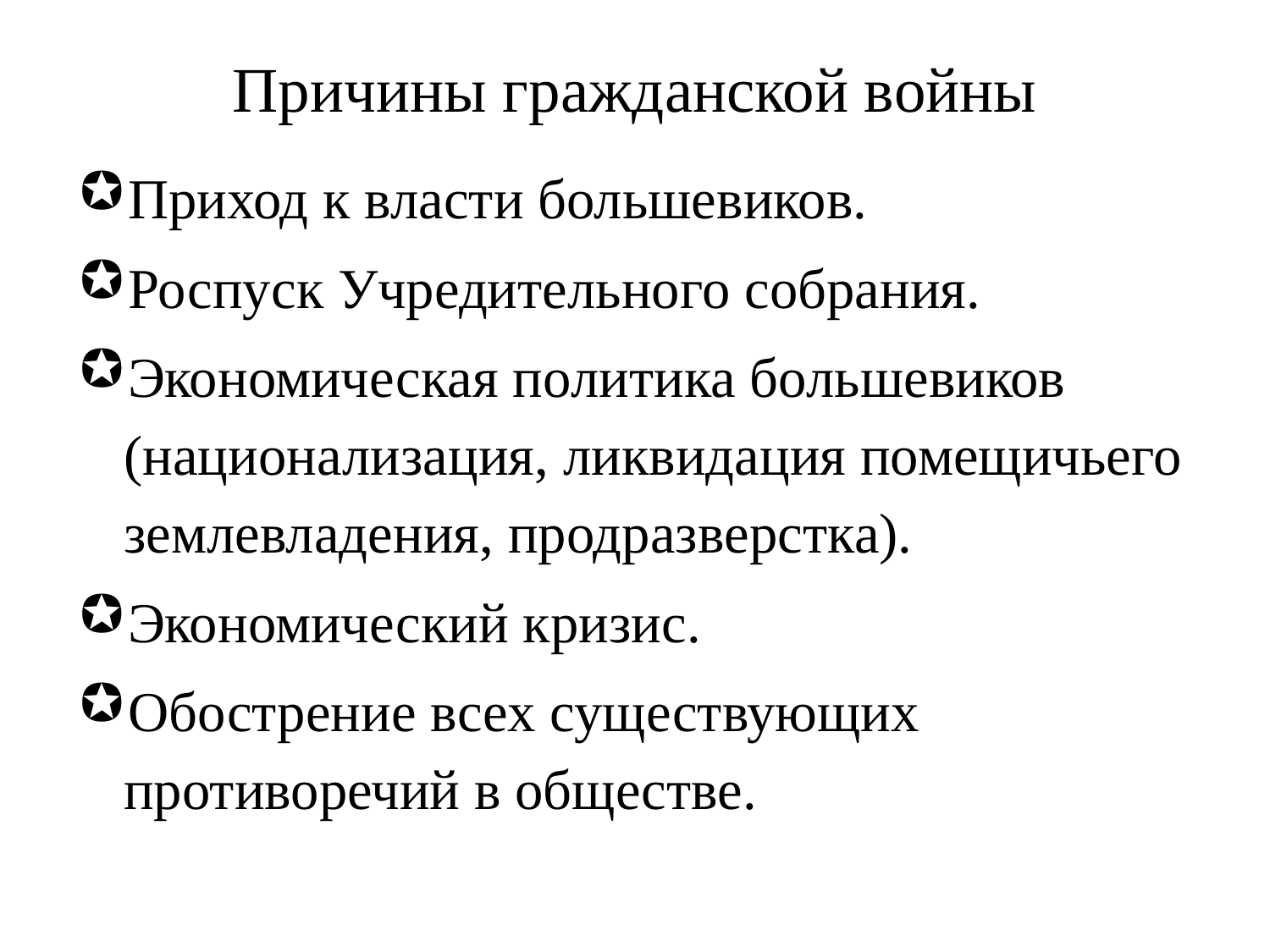

# Причины гражданской войны
Приход к власти большевиков.
Роспуск Учредительного собрания.
Экономическая политика большевиков (национализация, ликвидация помещичьего землевладения, продразверстка).
Экономический кризис.
Обострение всех существующих противоречий в обществе.